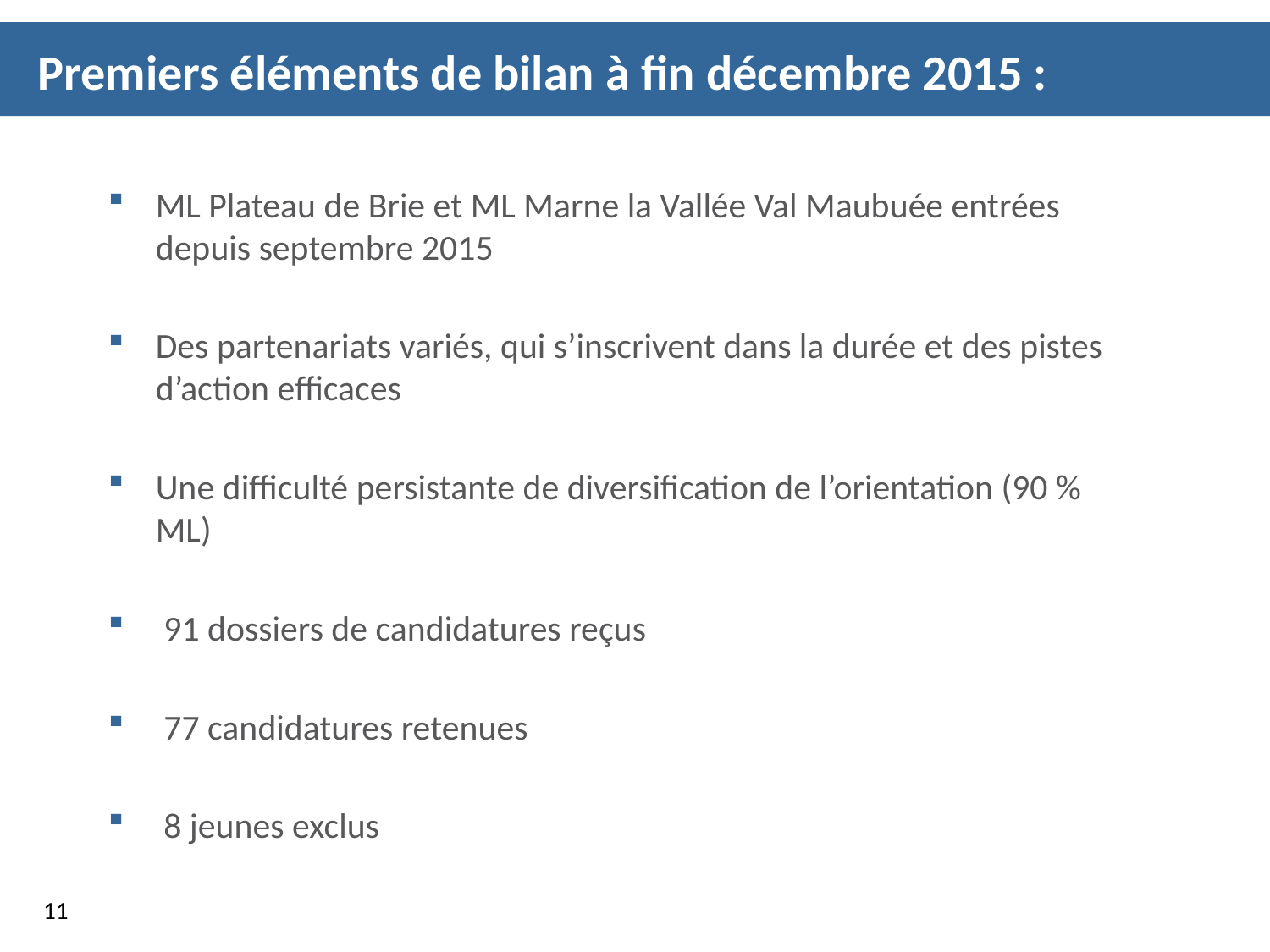

Premiers éléments de bilan à fin décembre 2015 :
ML Plateau de Brie et ML Marne la Vallée Val Maubuée entrées depuis septembre 2015

Des partenariats variés, qui s’inscrivent dans la durée et des pistes d’action efficaces

Une difficulté persistante de diversification de l’orientation (90 % ML)

 91 dossiers de candidatures reçus

 77 candidatures retenues

 8 jeunes exclus

11